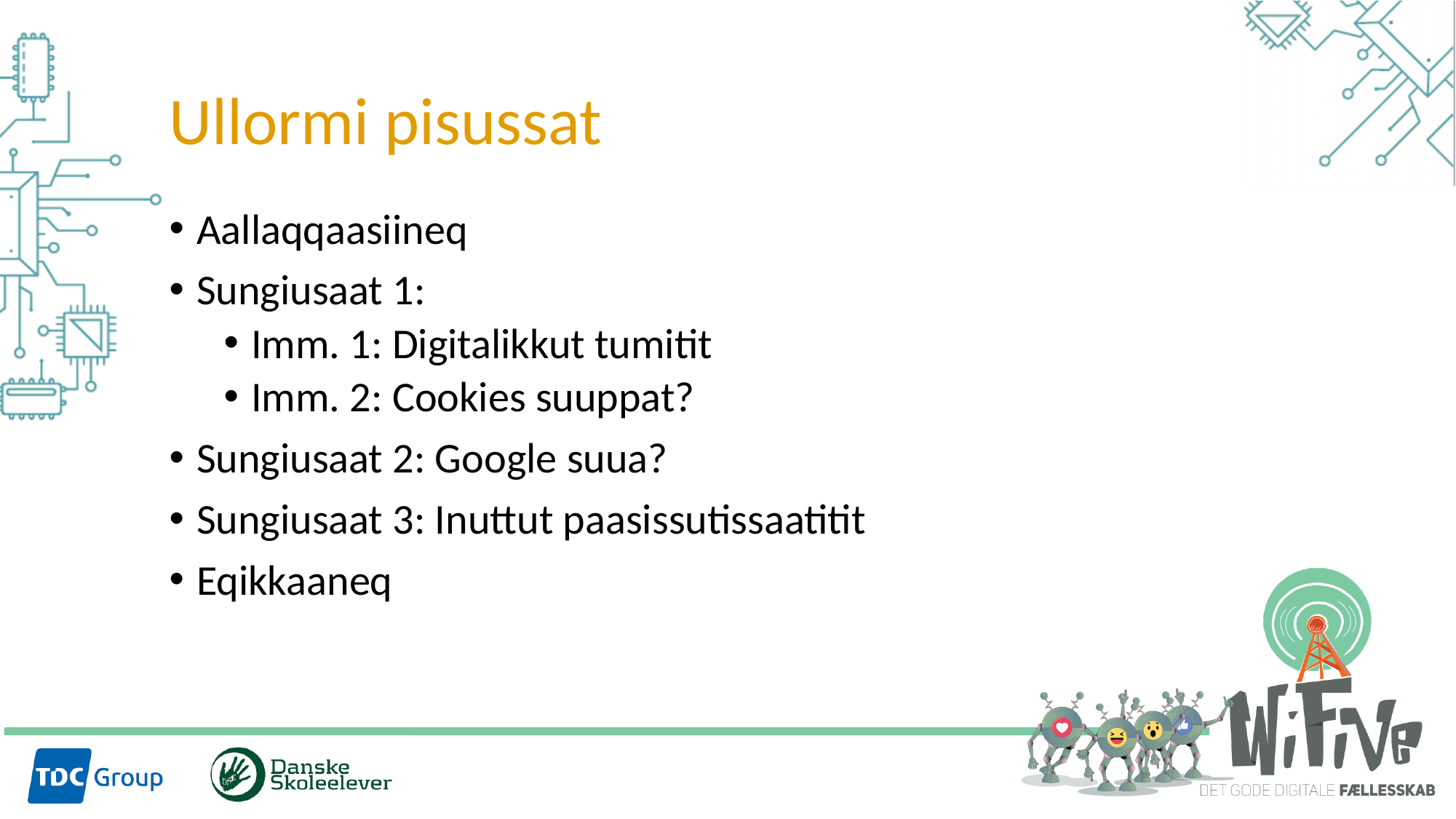

# Ullormi pisussat
Aallaqqaasiineq
Sungiusaat 1:
Imm. 1: Digitalikkut tumitit
Imm. 2: Cookies suuppat?
Sungiusaat 2: Google suua?
Sungiusaat 3: Inuttut paasissutissaatitit
Eqikkaaneq